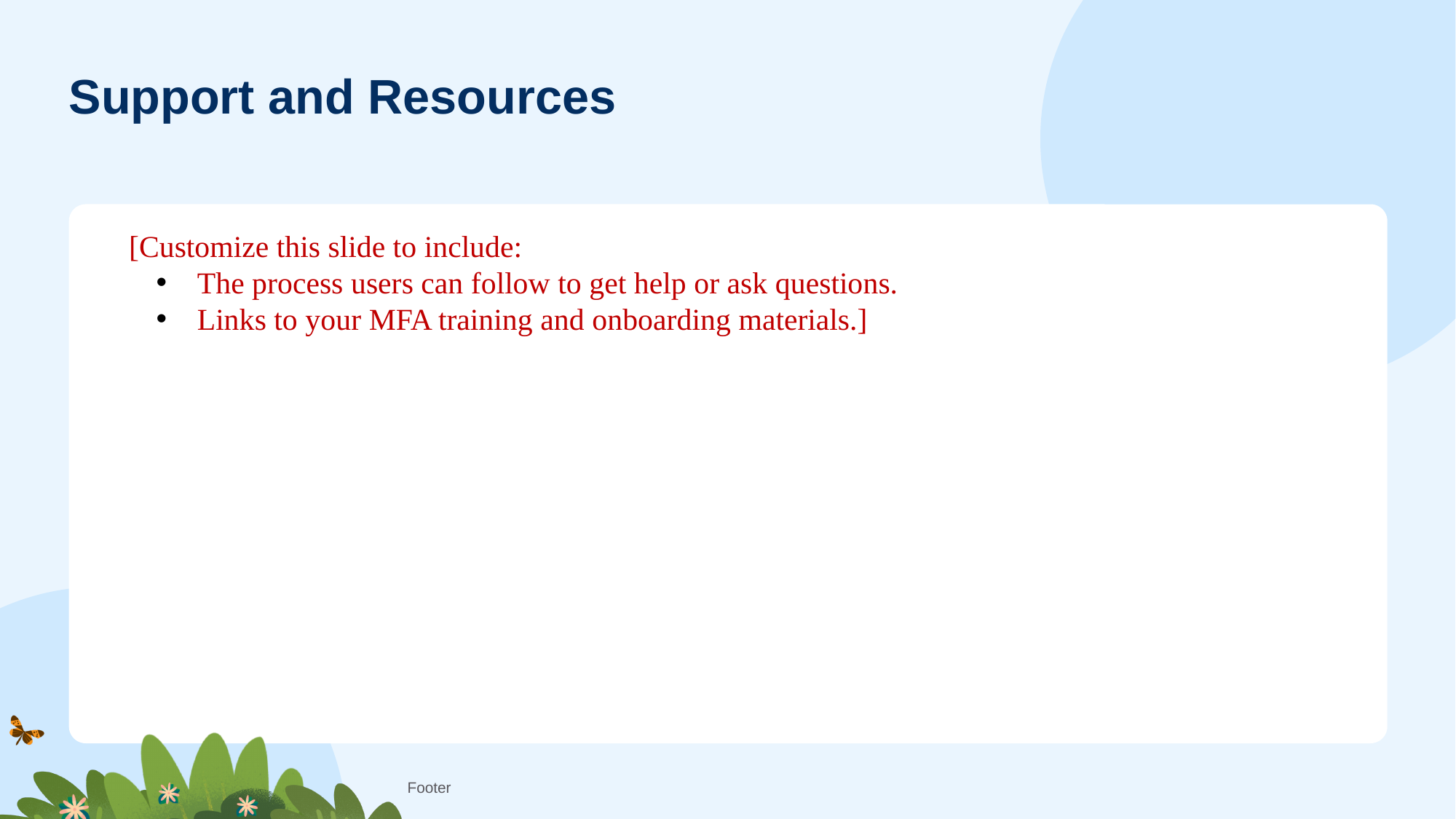

# Support and Resources
[Customize this slide to include:
The process users can follow to get help or ask questions.
Links to your MFA training and onboarding materials.]
Footer